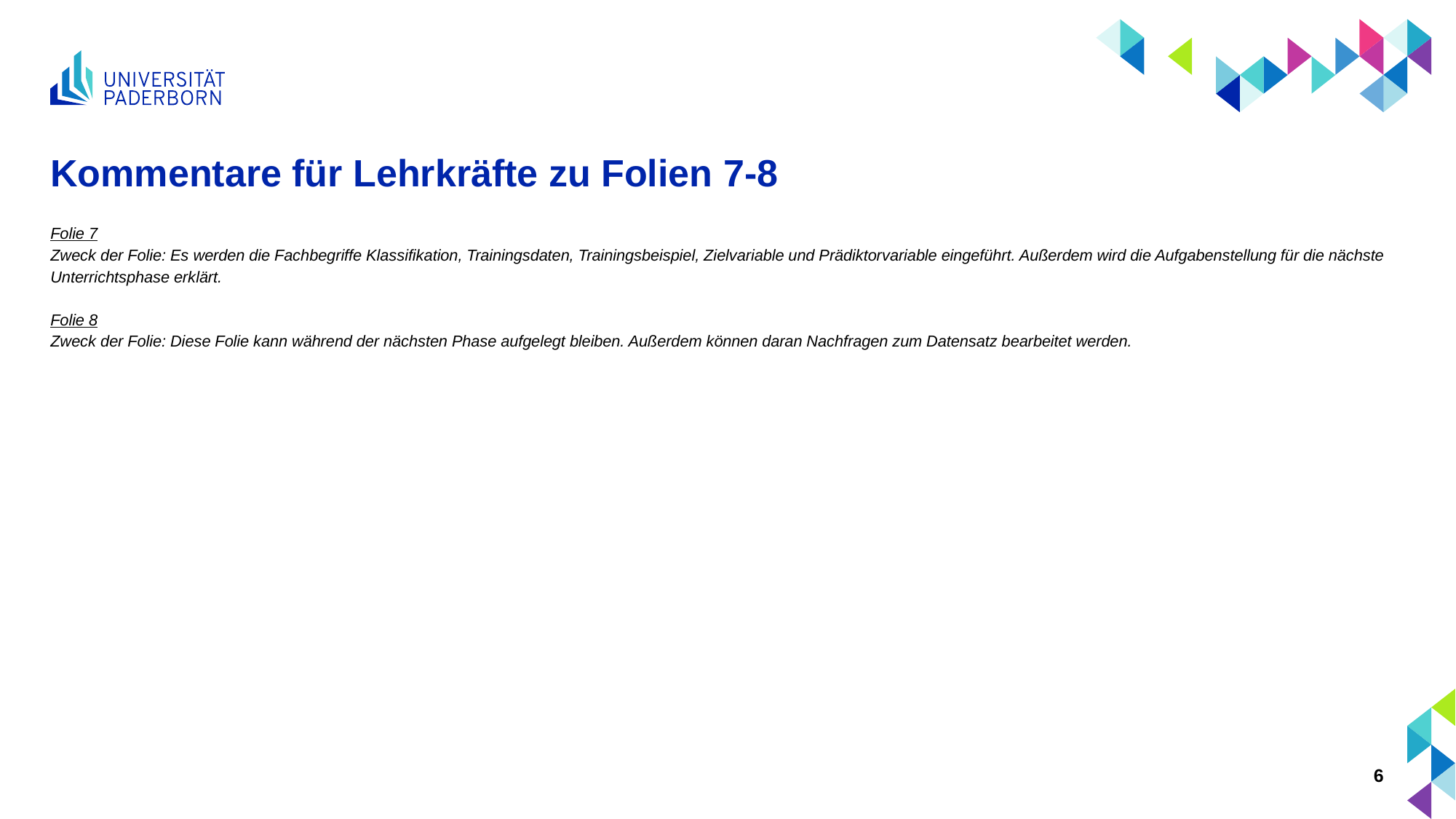

# Kommentare für Lehrkräfte zu Folien 7-8
Folie 7
Zweck der Folie: Es werden die Fachbegriffe Klassifikation, Trainingsdaten, Trainingsbeispiel, Zielvariable und Prädiktorvariable eingeführt. Außerdem wird die Aufgabenstellung für die nächste Unterrichtsphase erklärt.

Folie 8
Zweck der Folie: Diese Folie kann während der nächsten Phase aufgelegt bleiben. Außerdem können daran Nachfragen zum Datensatz bearbeitet werden.

6